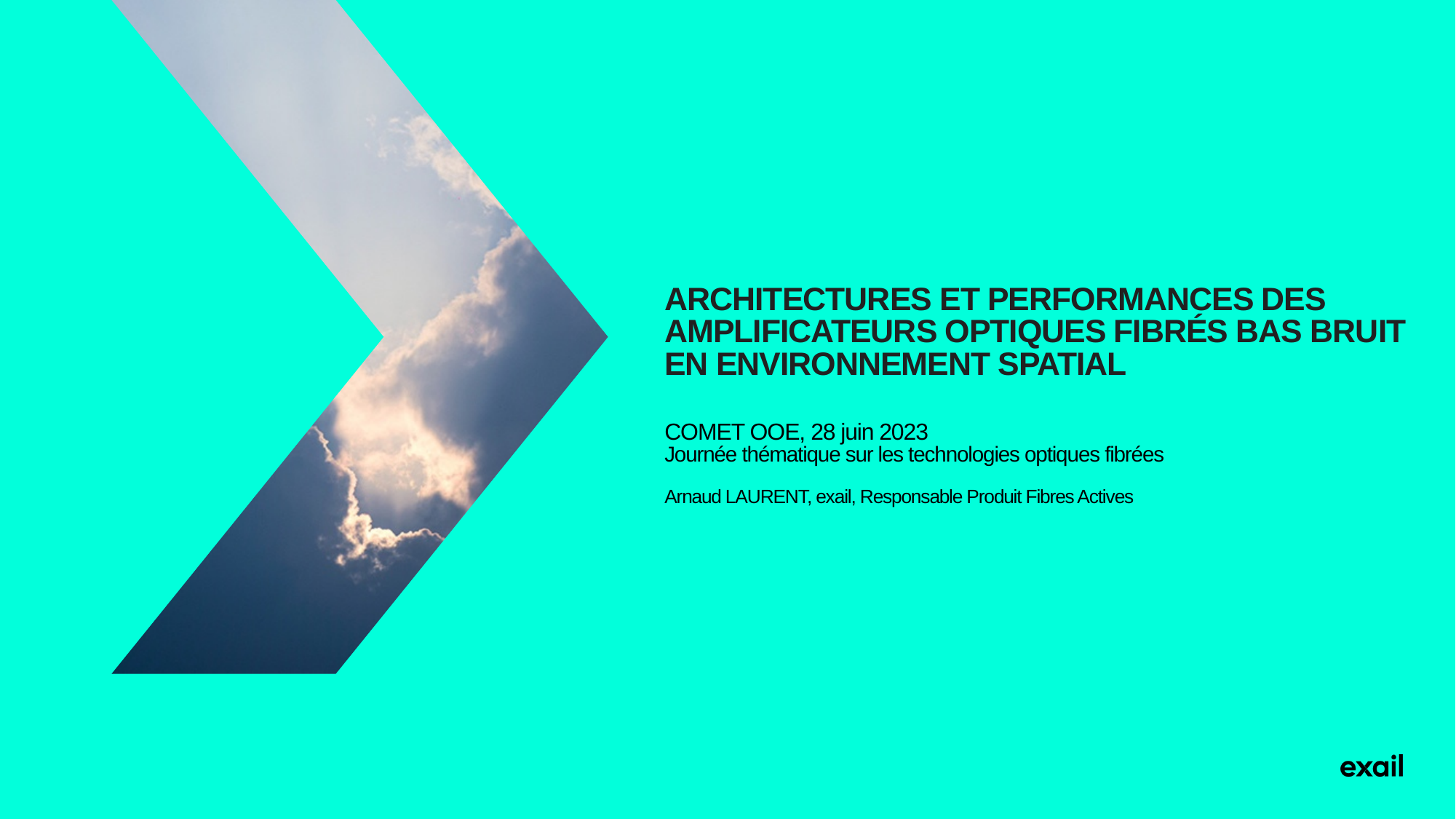

# Architectures et performances des amplificateurs optiques fibrés bas bruit en environnement spatial COMET OOE, 28 juin 2023 Journée thématique sur les technologies optiques fibrées Arnaud LAURENT, exail, Responsable Produit Fibres Actives